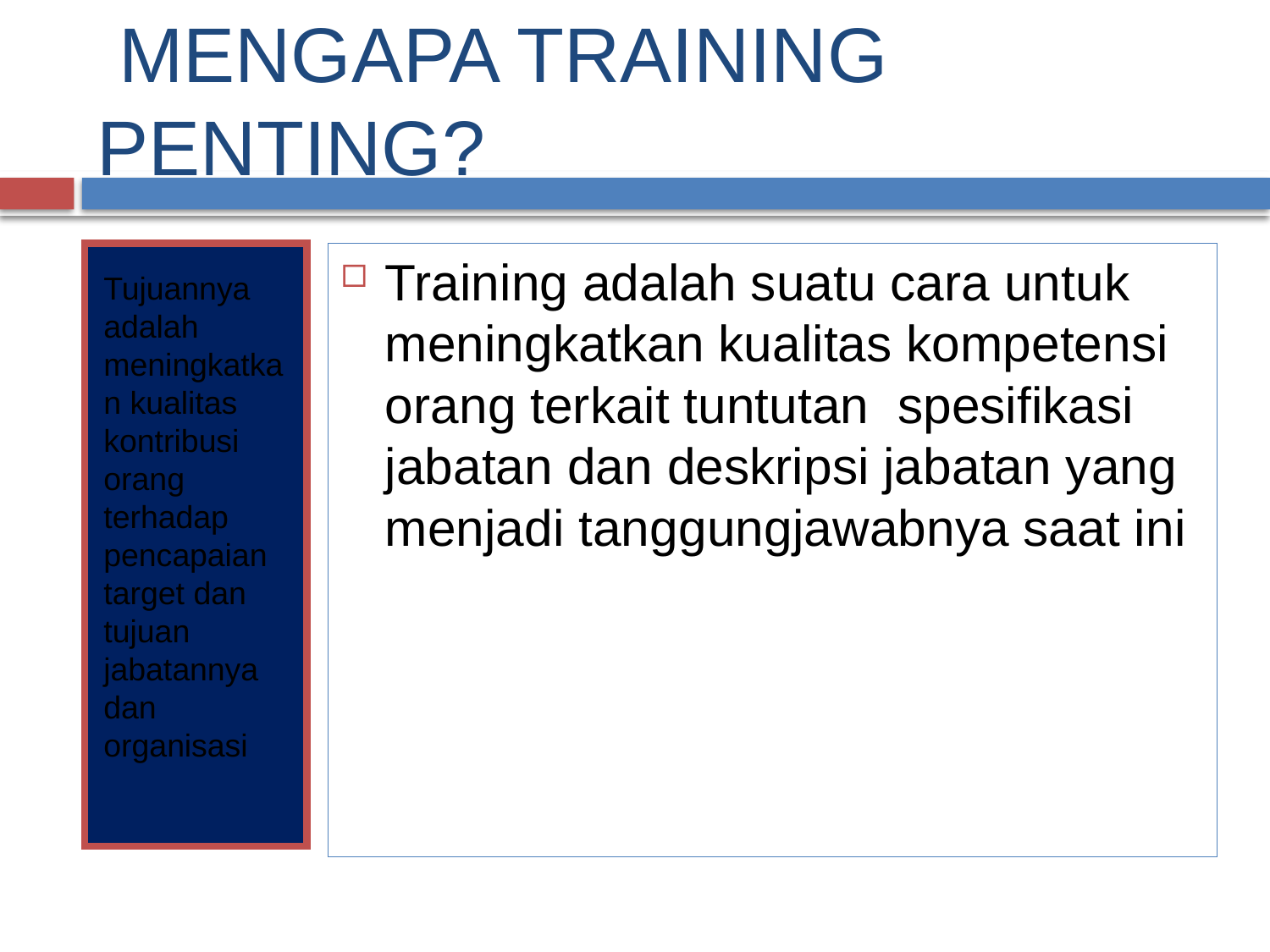

# MENGAPA TRAINING PENTING?
Tujuannya adalah meningkatkan kualitas kontribusi orang terhadap  pencapaian  target dan tujuan jabatannya dan  organisasi
Training adalah suatu cara untuk meningkatkan kualitas kompetensi orang terkait tuntutan  spesifikasi jabatan dan deskripsi jabatan yang menjadi tanggungjawabnya saat ini